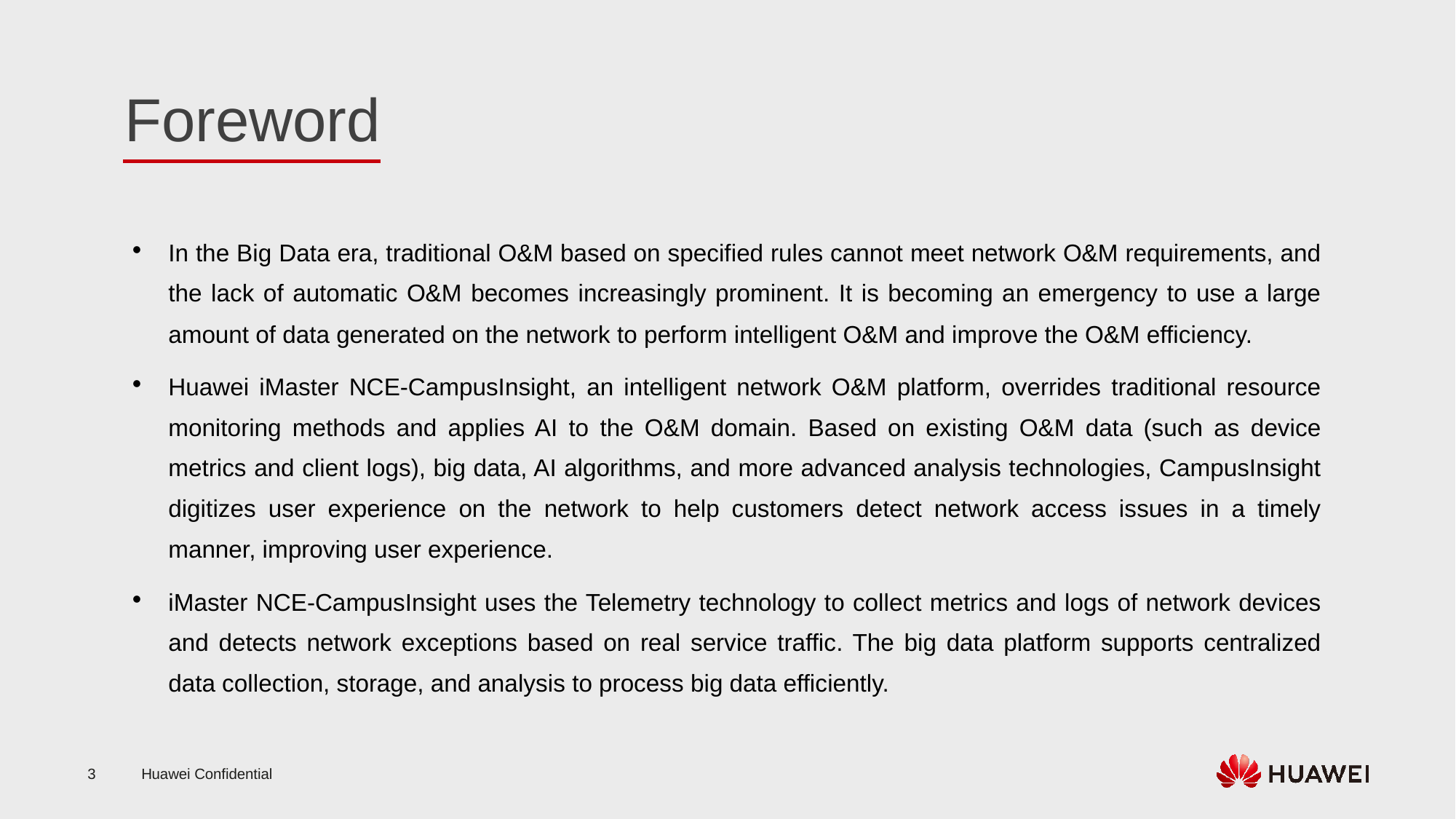

In the Big Data era, traditional O&M based on specified rules cannot meet network O&M requirements, and the lack of automatic O&M becomes increasingly prominent. It is becoming an emergency to use a large amount of data generated on the network to perform intelligent O&M and improve the O&M efficiency.
Huawei iMaster NCE-CampusInsight, an intelligent network O&M platform, overrides traditional resource monitoring methods and applies AI to the O&M domain. Based on existing O&M data (such as device metrics and client logs), big data, AI algorithms, and more advanced analysis technologies, CampusInsight digitizes user experience on the network to help customers detect network access issues in a timely manner, improving user experience.
iMaster NCE-CampusInsight uses the Telemetry technology to collect metrics and logs of network devices and detects network exceptions based on real service traffic. The big data platform supports centralized data collection, storage, and analysis to process big data efficiently.